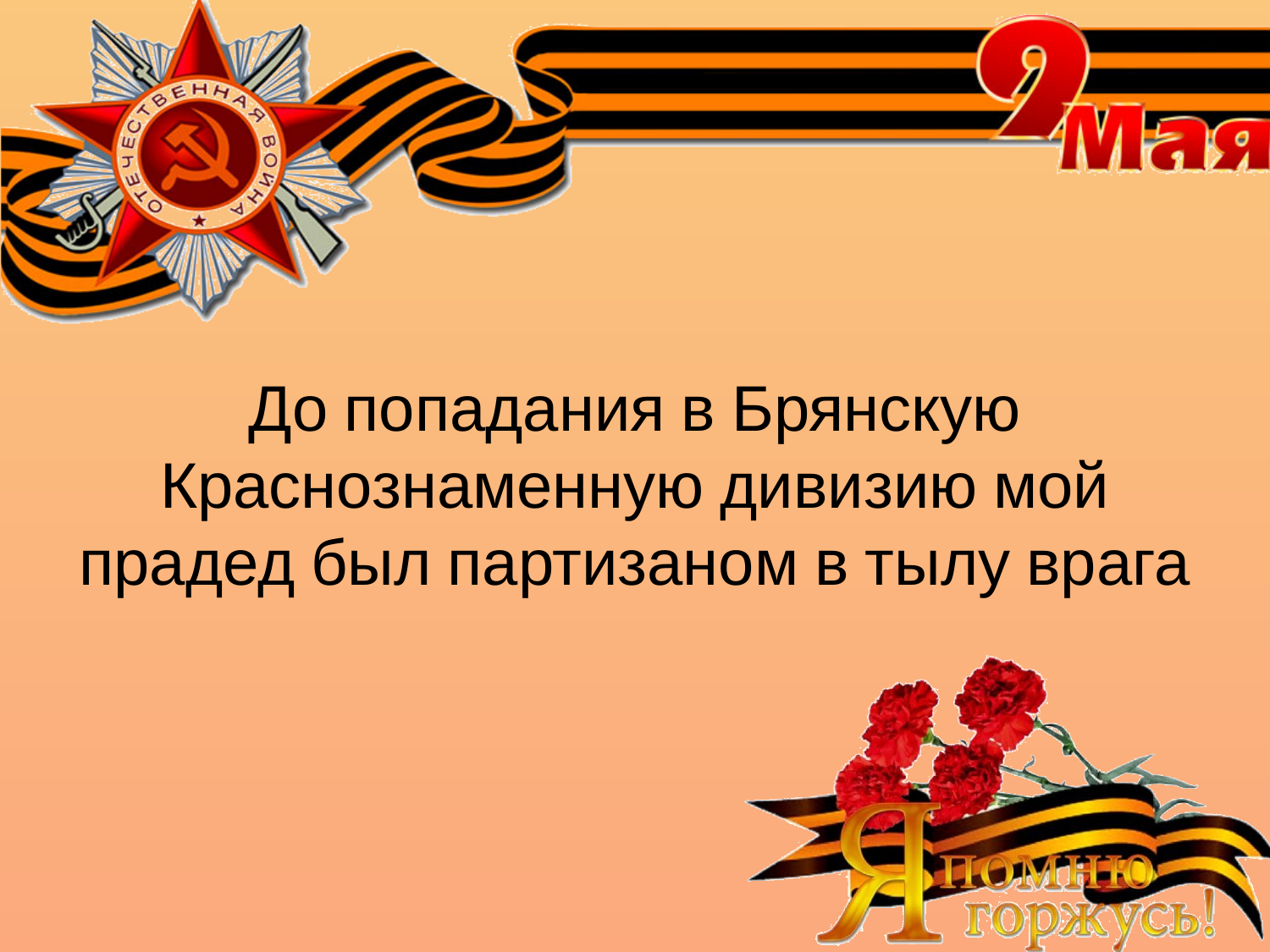

До попадания в Брянскую Краснознаменную дивизию мой прадед был партизаном в тылу врага